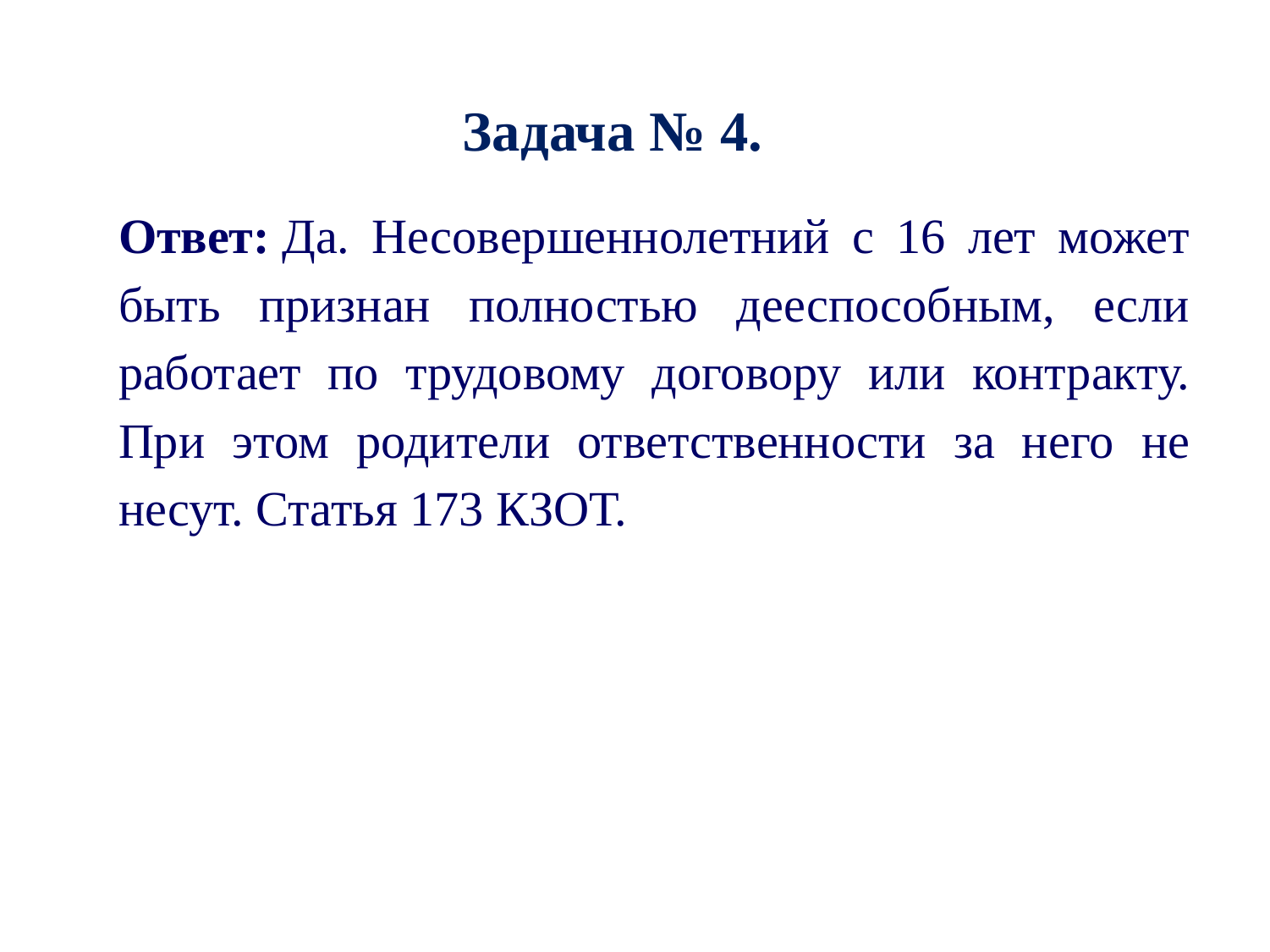

Задача № 4.
Ответ: Да. Несовершеннолетний с 16 лет может быть признан полностью дееспособным, если работает по трудовому договору или контракту. При этом родители ответственности за него не несут. Статья 173 КЗОТ.